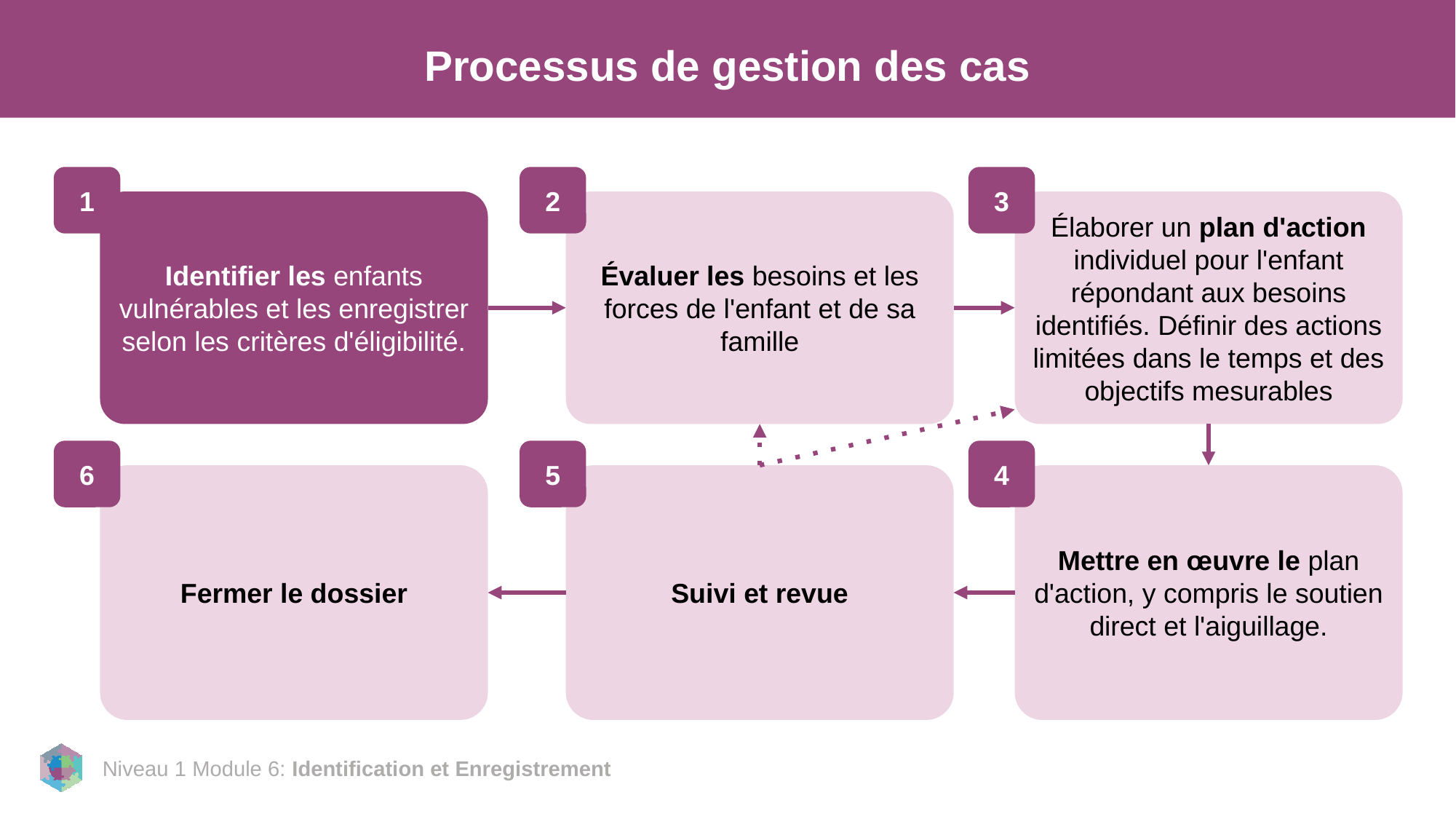

# Processus de gestion des cas
1
2
3
Identifier les enfants vulnérables et les enregistrer selon les critères d'éligibilité.
Évaluer les besoins et les forces de l'enfant et de sa famille
Élaborer un plan d'action individuel pour l'enfant répondant aux besoins identifiés. Définir des actions limitées dans le temps et des objectifs mesurables
6
5
4
Fermer le dossier
Suivi et revue
Mettre en œuvre le plan d'action, y compris le soutien direct et l'aiguillage.